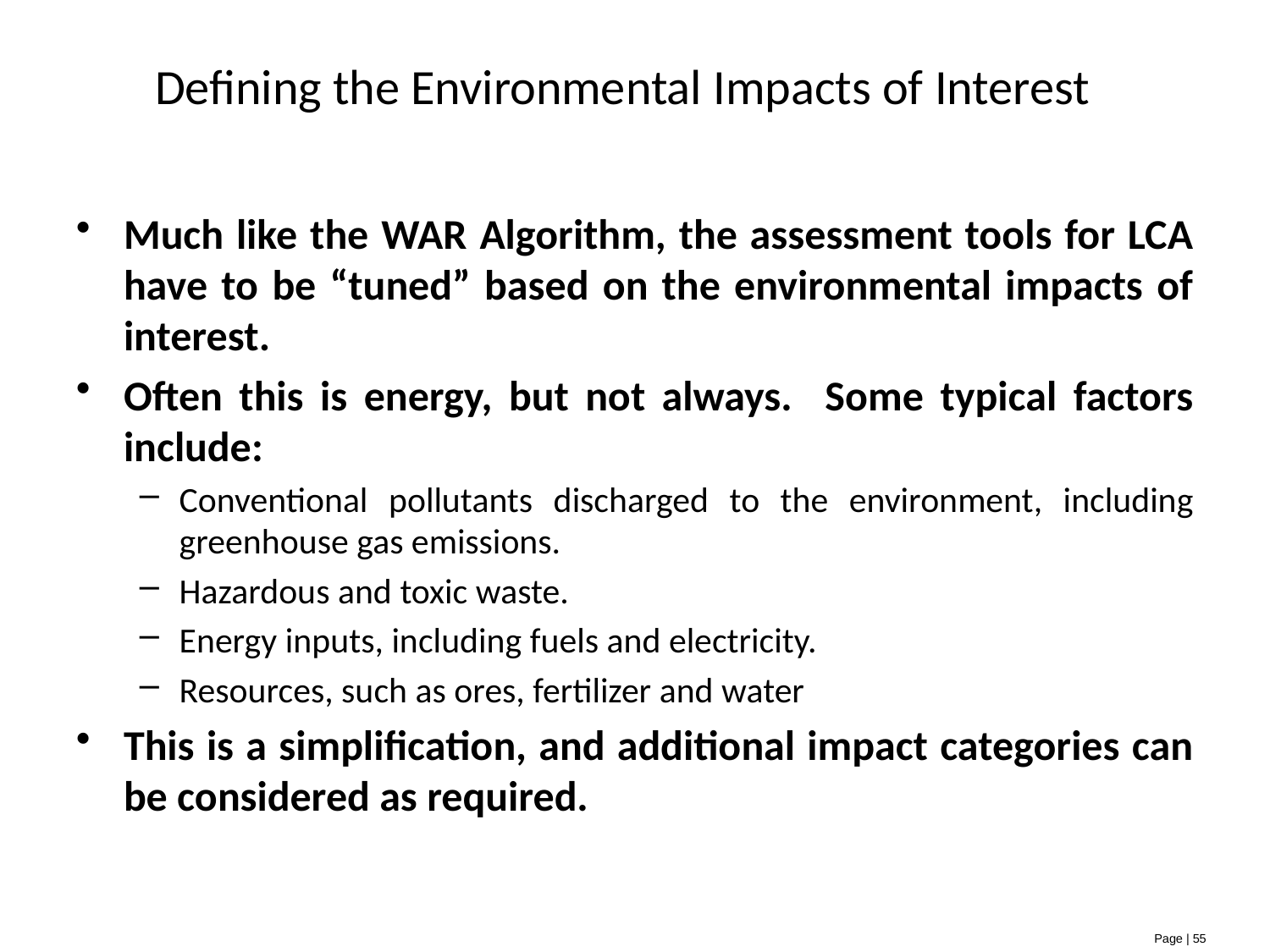

# Defining the Environmental Impacts of Interest
Much like the WAR Algorithm, the assessment tools for LCA have to be “tuned” based on the environmental impacts of interest.
Often this is energy, but not always.  Some typical factors include:
Conventional pollutants discharged to the environment, including greenhouse gas emissions.
Hazardous and toxic waste.
Energy inputs, including fuels and electricity.
Resources, such as ores, fertilizer and water
This is a simplification, and additional impact categories can be considered as required.